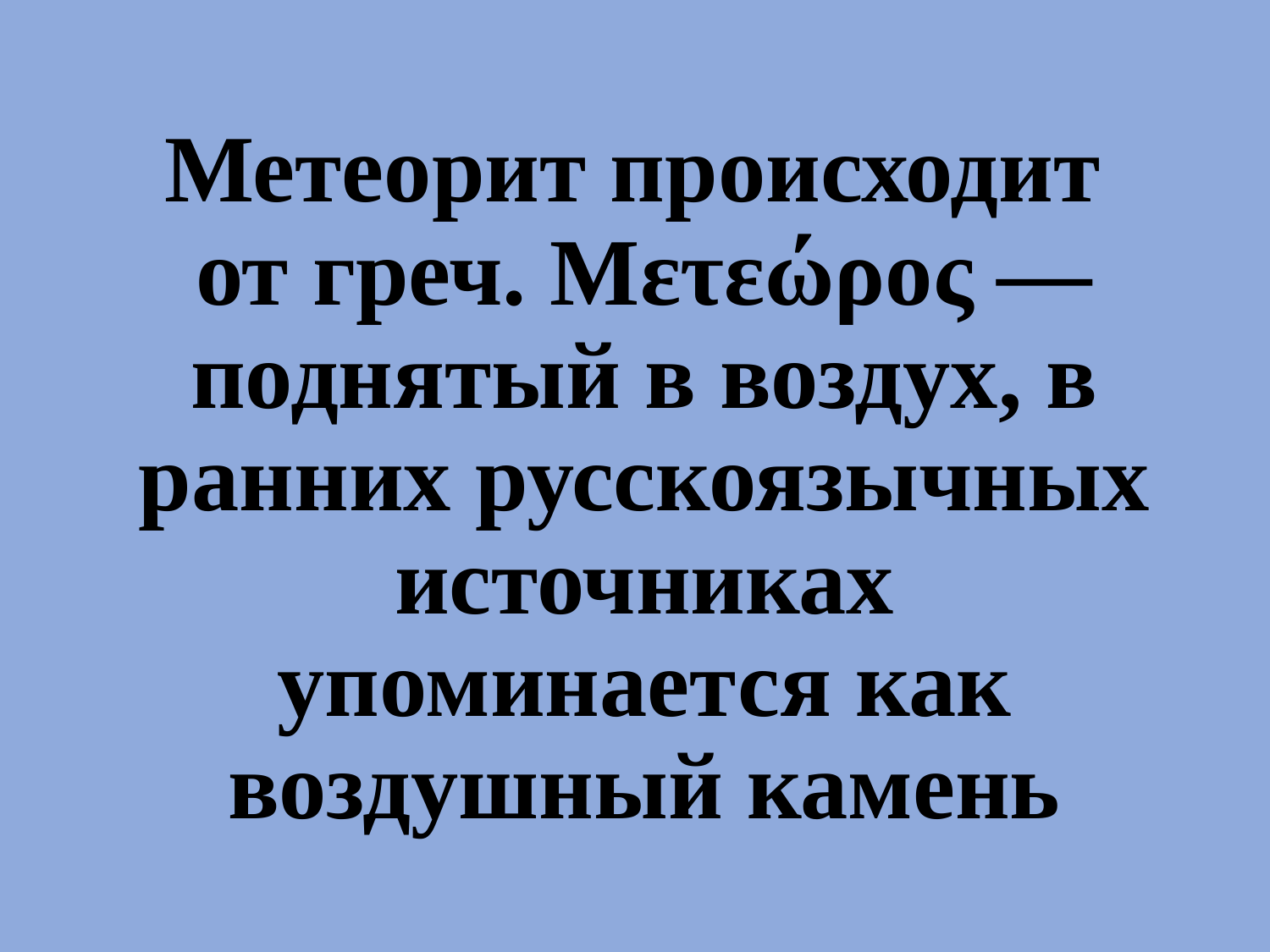

# Метеорит происходит от греч. Μετεώρος — поднятый в воздух, в ранних русскоязычных источниках упоминается как воздушный камень